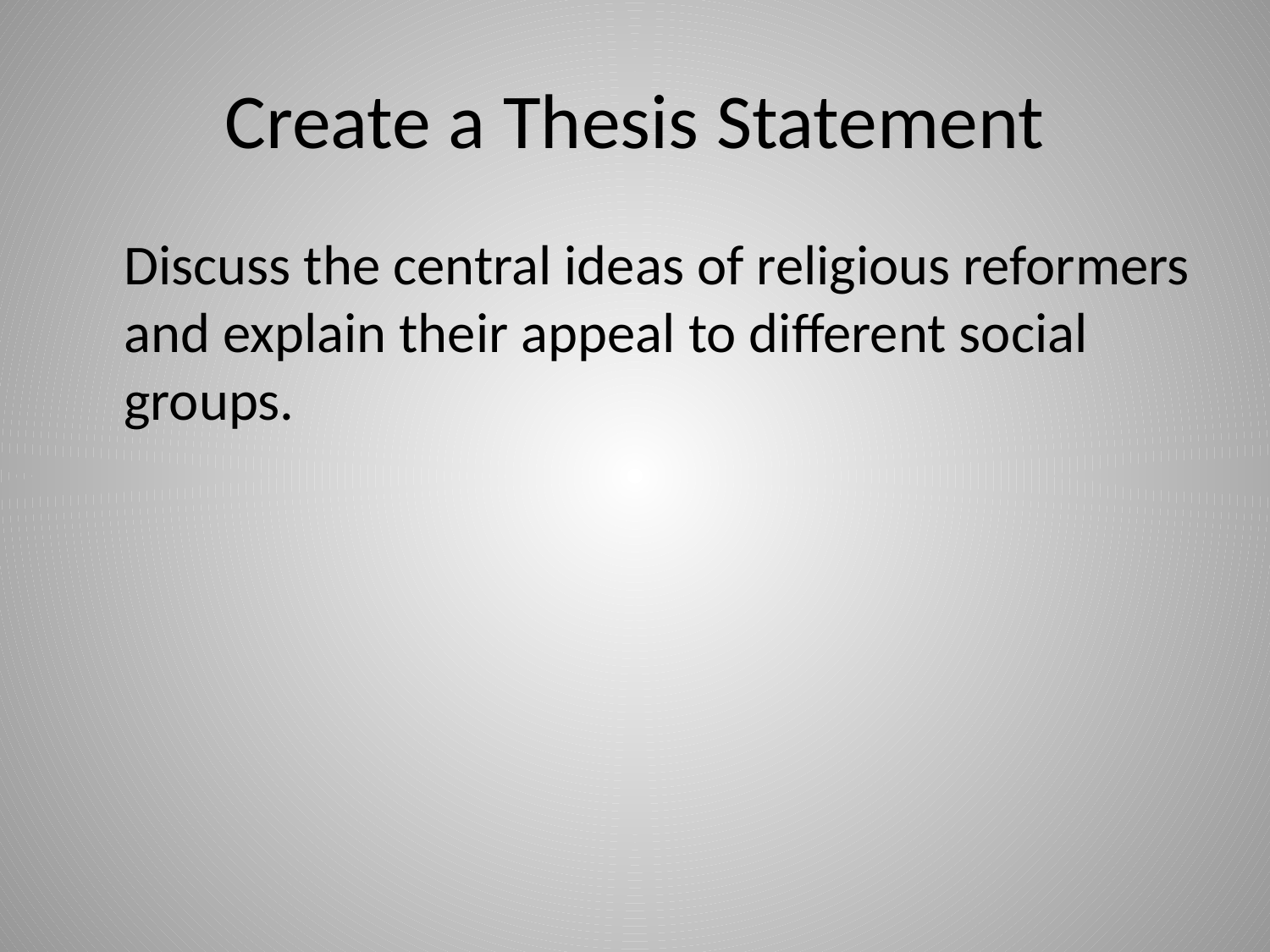

# Create a Thesis Statement
	Discuss the central ideas of religious reformers and explain their appeal to different social groups.